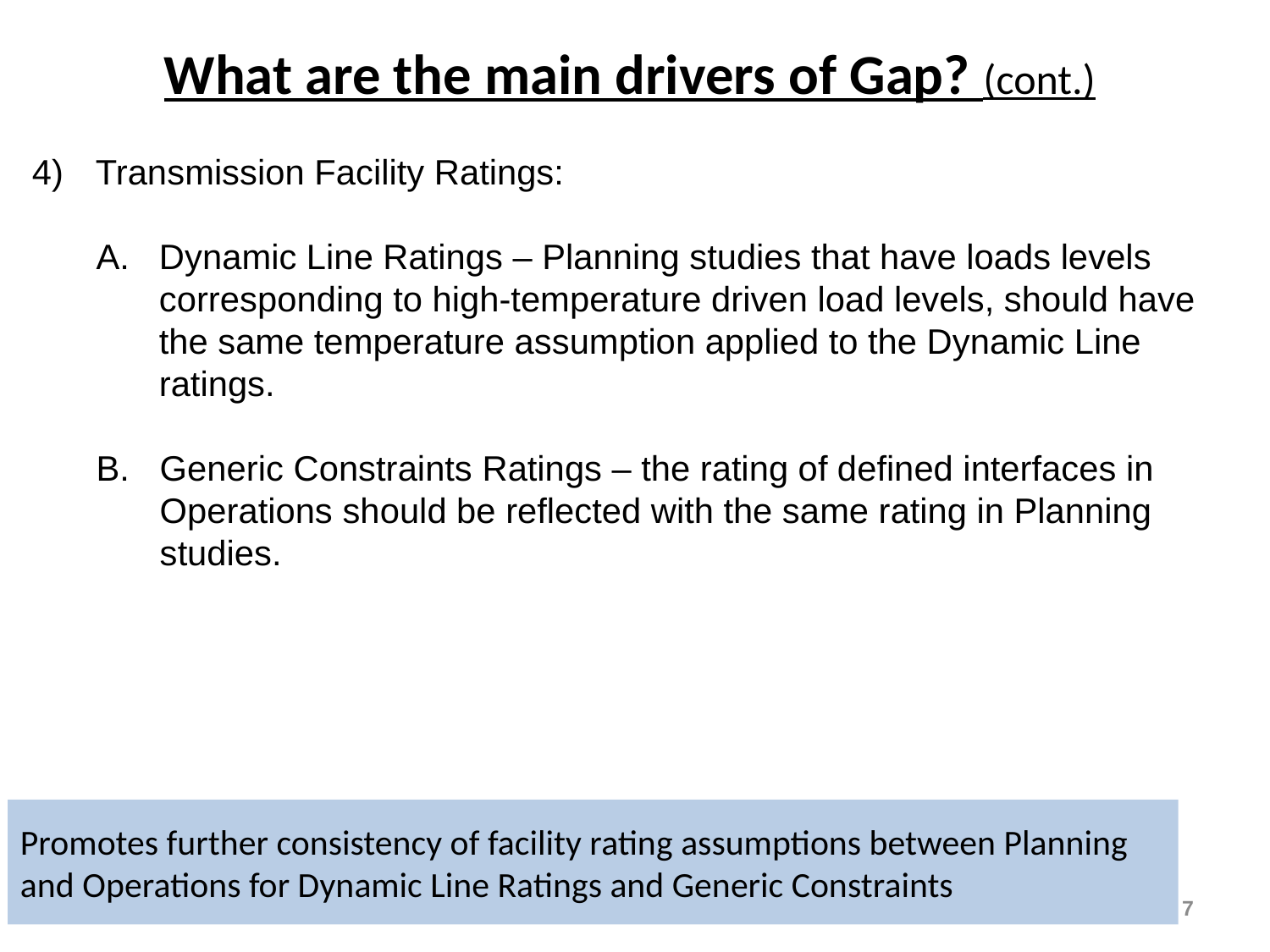

What are the main drivers of Gap? (cont.)
Transmission Facility Ratings:

Dynamic Line Ratings – Planning studies that have loads levels corresponding to high-temperature driven load levels, should have the same temperature assumption applied to the Dynamic Line ratings.

Generic Constraints Ratings – the rating of defined interfaces in Operations should be reflected with the same rating in Planning studies.

Promotes further consistency of facility rating assumptions between Planning and Operations for Dynamic Line Ratings and Generic Constraints
7